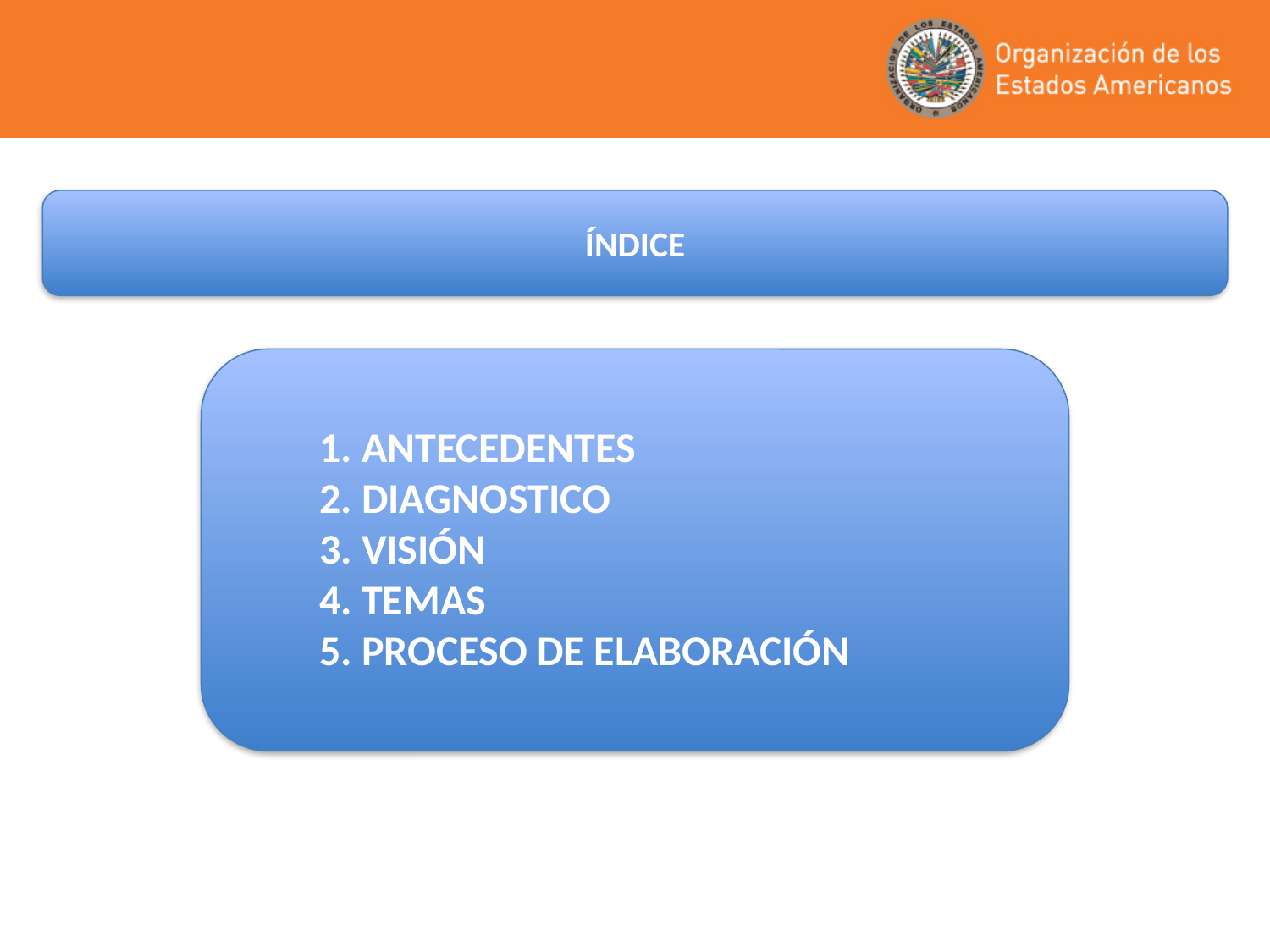

ÍNDICE

# 1. ANTECEDENTES 2. DIAGNOSTICO 3. VISIÓN 4. TEMAS 5. PROCESO DE ELABORACIÓN